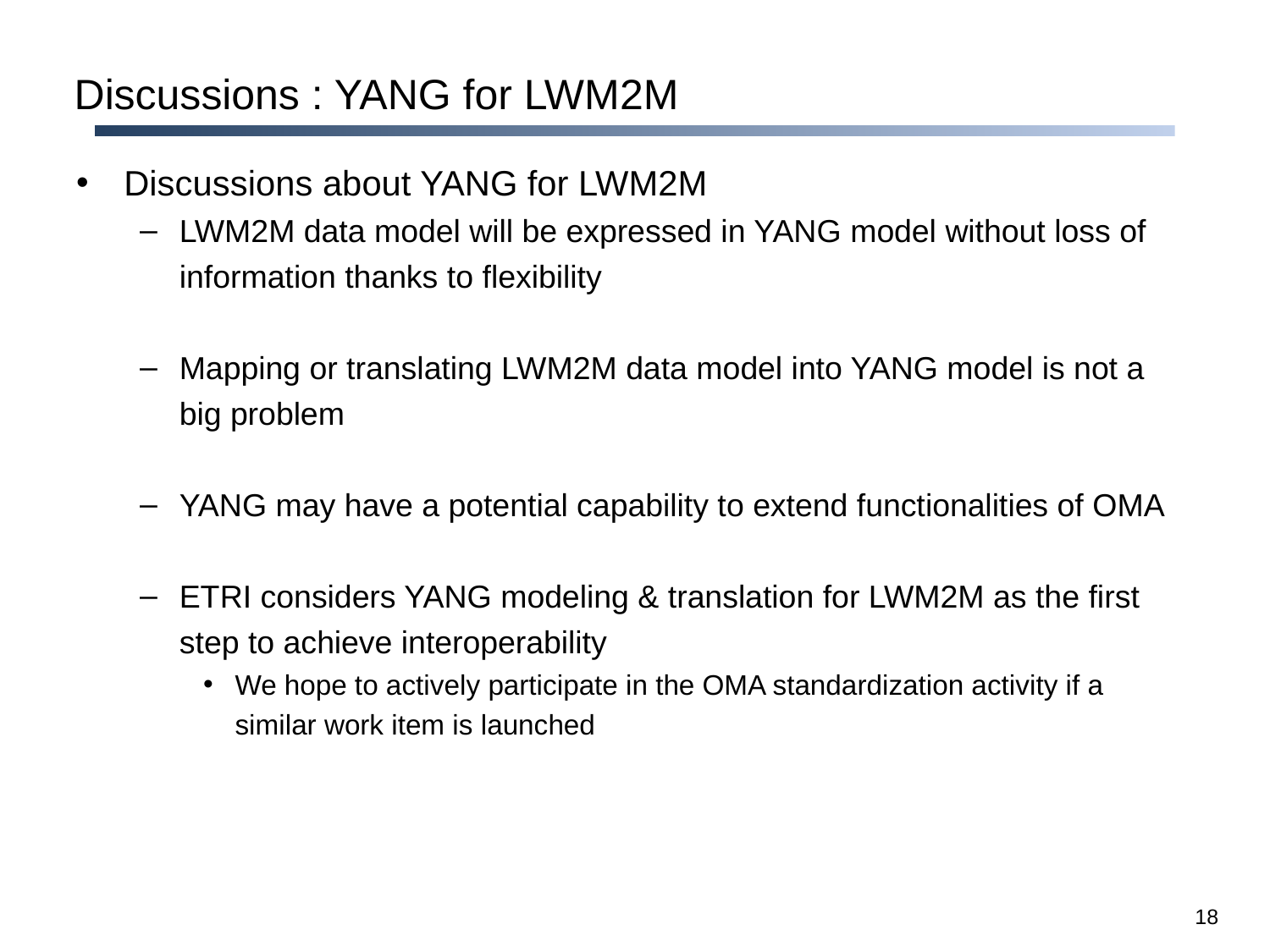

# Discussions : YANG for LWM2M
Discussions about YANG for LWM2M
LWM2M data model will be expressed in YANG model without loss of information thanks to flexibility

Mapping or translating LWM2M data model into YANG model is not a big problem

YANG may have a potential capability to extend functionalities of OMA

ETRI considers YANG modeling & translation for LWM2M as the first step to achieve interoperability
We hope to actively participate in the OMA standardization activity if a similar work item is launched

18